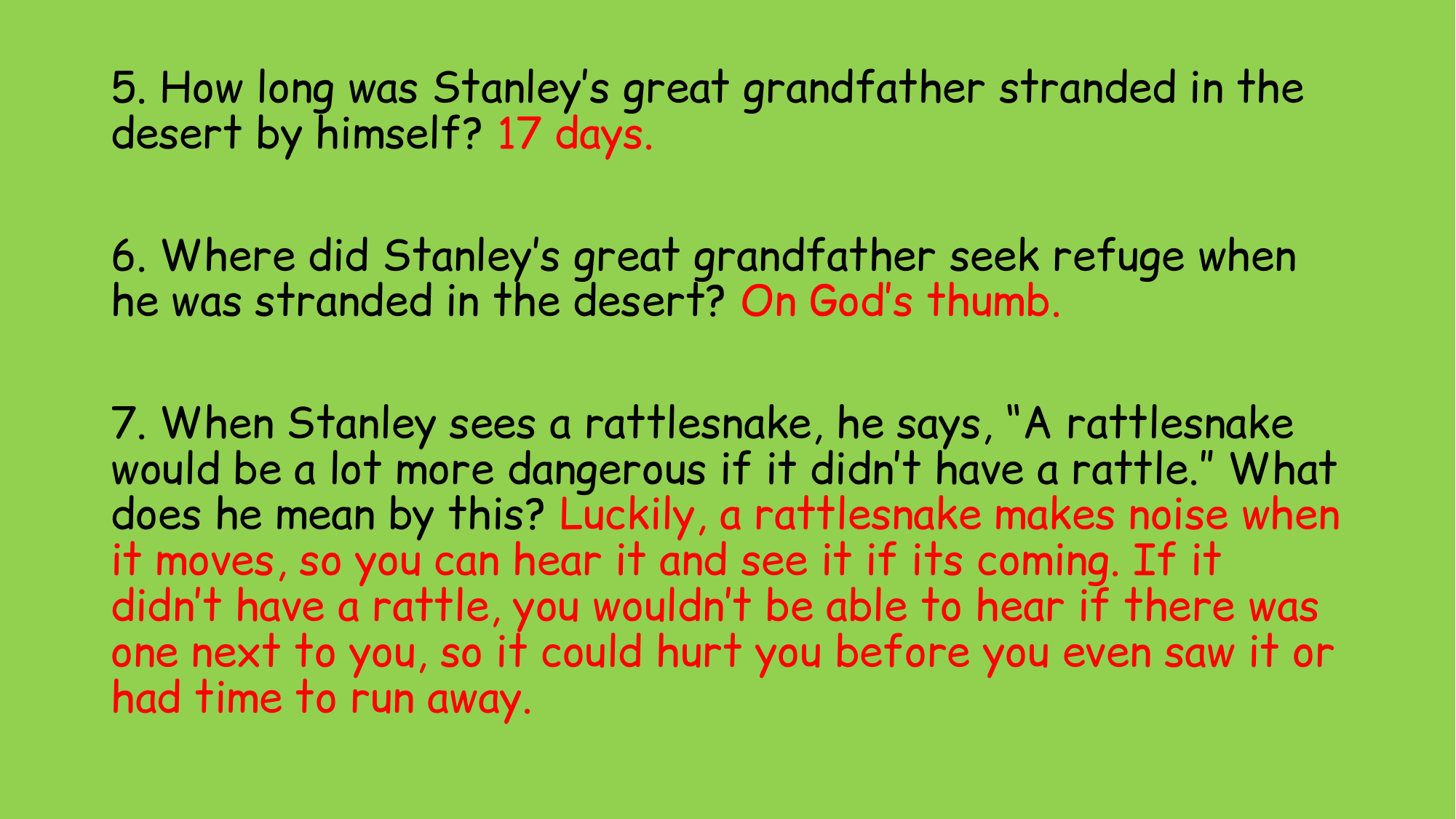

5. How long was Stanley’s great grandfather stranded in the desert by himself? 17 days.

6. Where did Stanley’s great grandfather seek refuge when he was stranded in the desert? On God’s thumb.

7. When Stanley sees a rattlesnake, he says, “A rattlesnake would be a lot more dangerous if it didn’t have a rattle.” What does he mean by this? Luckily, a rattlesnake makes noise when it moves, so you can hear it and see it if its coming. If it didn’t have a rattle, you wouldn’t be able to hear if there was one next to you, so it could hurt you before you even saw it or had time to run away.